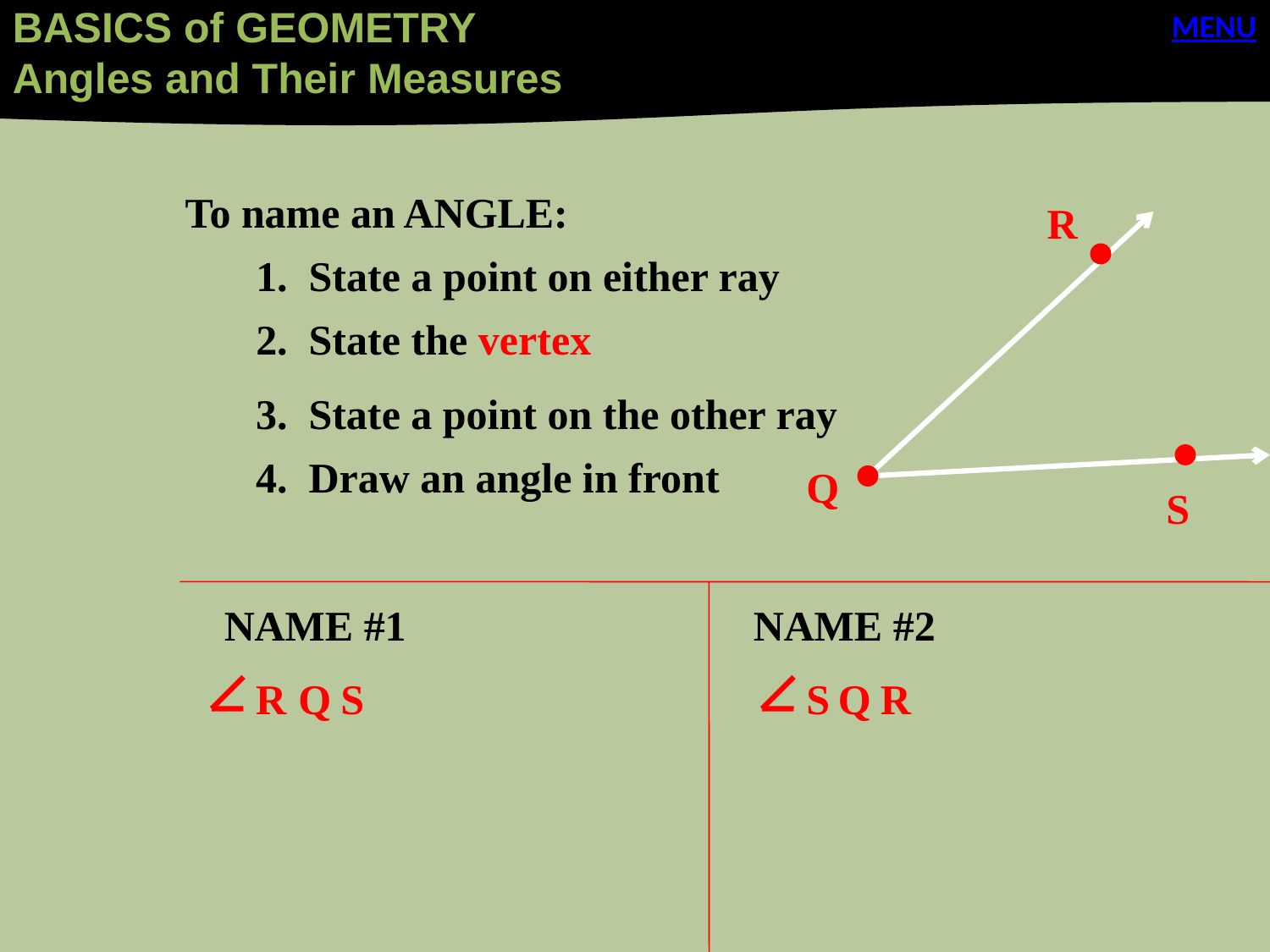

BASICS of GEOMETRY
Angles and Their Measures
MENU
To name an ANGLE:
R

1.  State a point on either ray
2.  State the vertex
3.  State a point on the other ray
4.  Draw an angle in front
Q
S

NAME #1
NAME #2
R
Q
S
S
Q
R